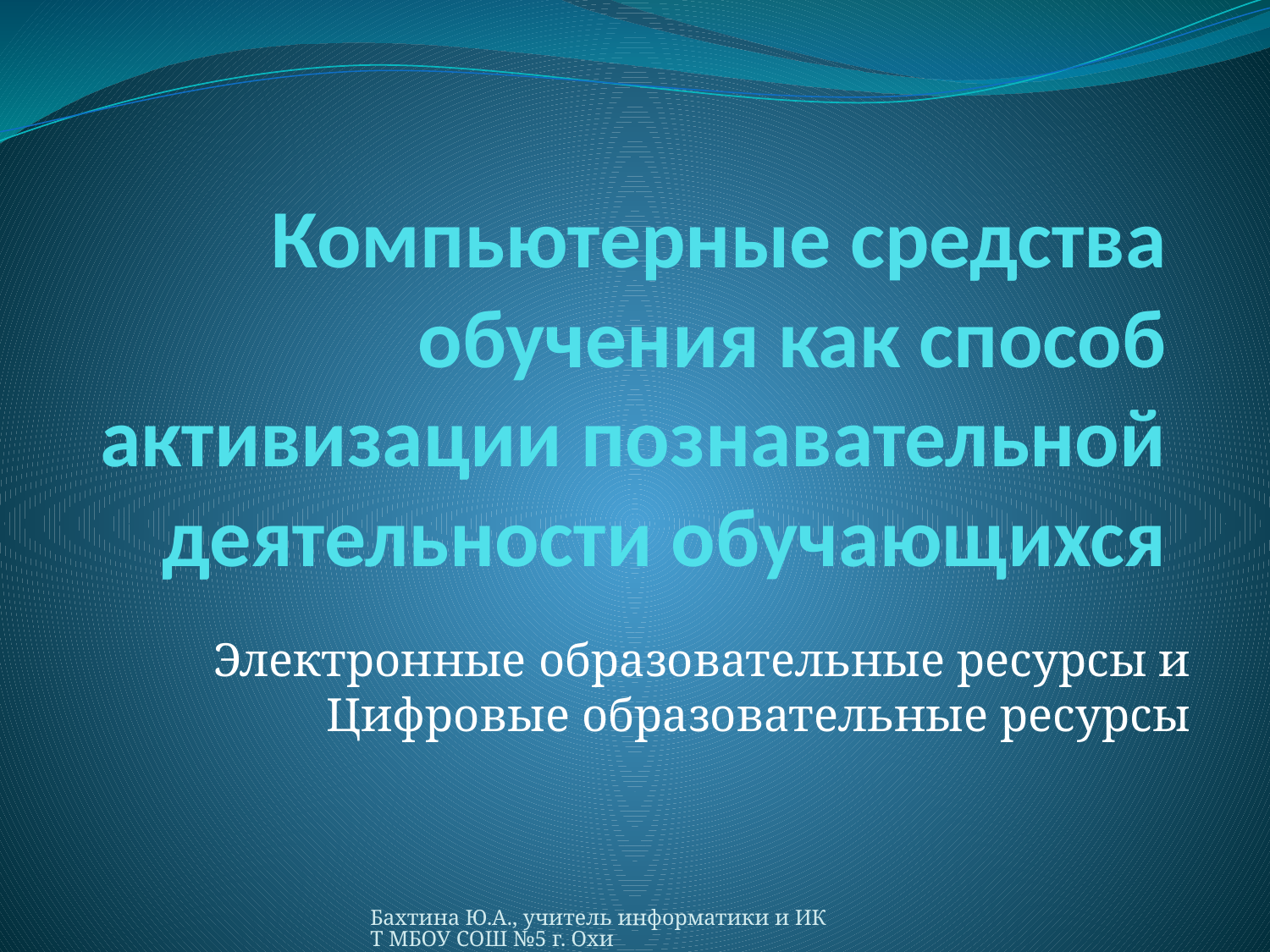

# Компьютерные средства обучения как способ активизации познавательной деятельности обучающихся
Электронные образовательные ресурсы и Цифровые образовательные ресурсы
Бахтина Ю.А., учитель информатики и ИКТ МБОУ СОШ №5 г. Охи